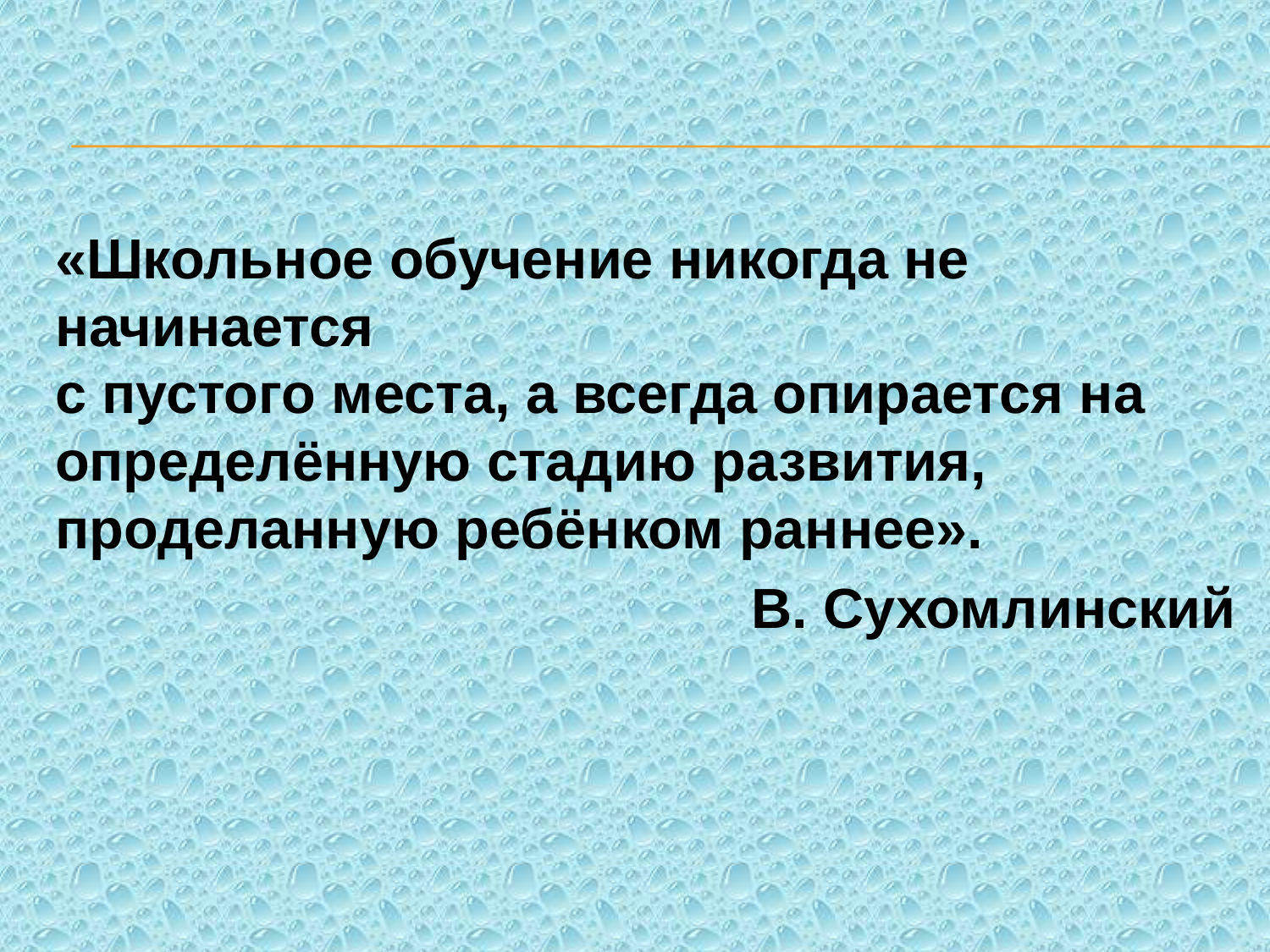

«Школьное обучение никогда не начинается
с пустого места, а всегда опирается на определённую стадию развития, проделанную ребёнком раннее».
 В. Сухомлинский